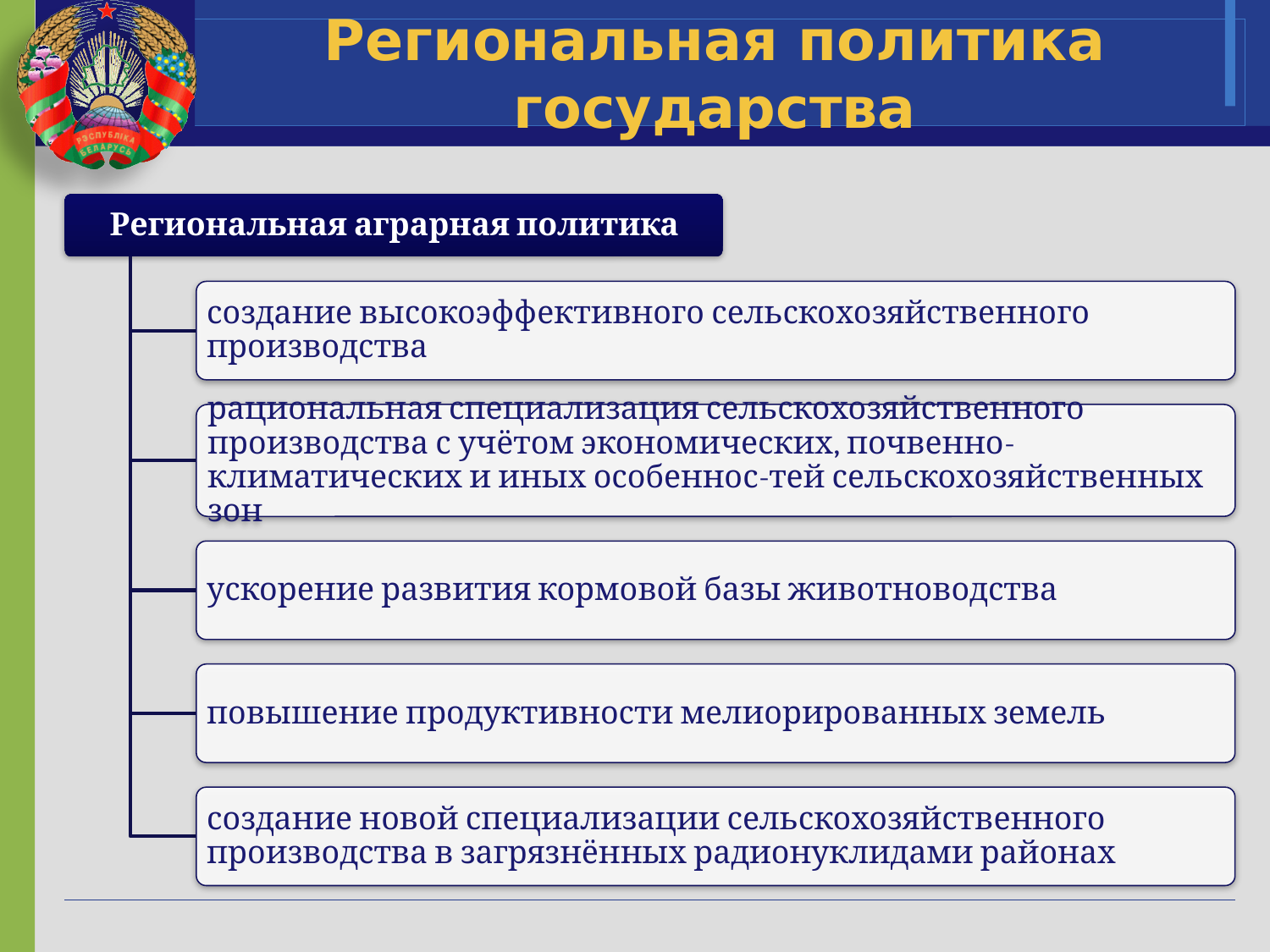

# Региональная политика государства
Региональная аграрная политика
создание высокоэффективного сельскохозяйственного производства
рациональная специализация сельскохозяйственного производства с учётом экономических, почвенно-климатических и иных особеннос-тей сельскохозяйственных зон
ускорение развития кормовой базы животноводства
повышение продуктивности мелиорированных земель
создание новой специализации сельскохозяйственного производства в загрязнённых радионуклидами районах